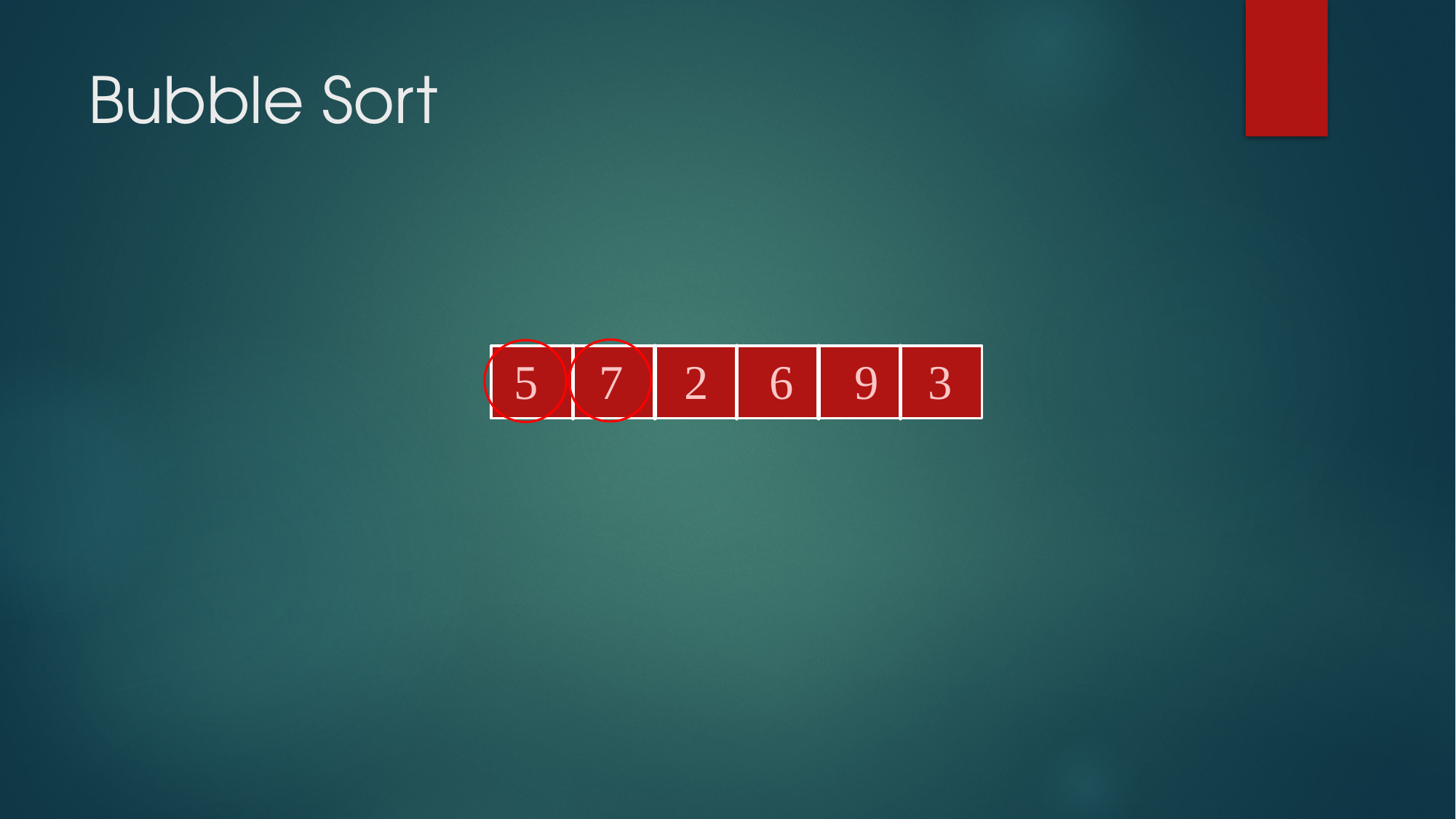

# Bubble Sort

 5     7     2     6     9    3